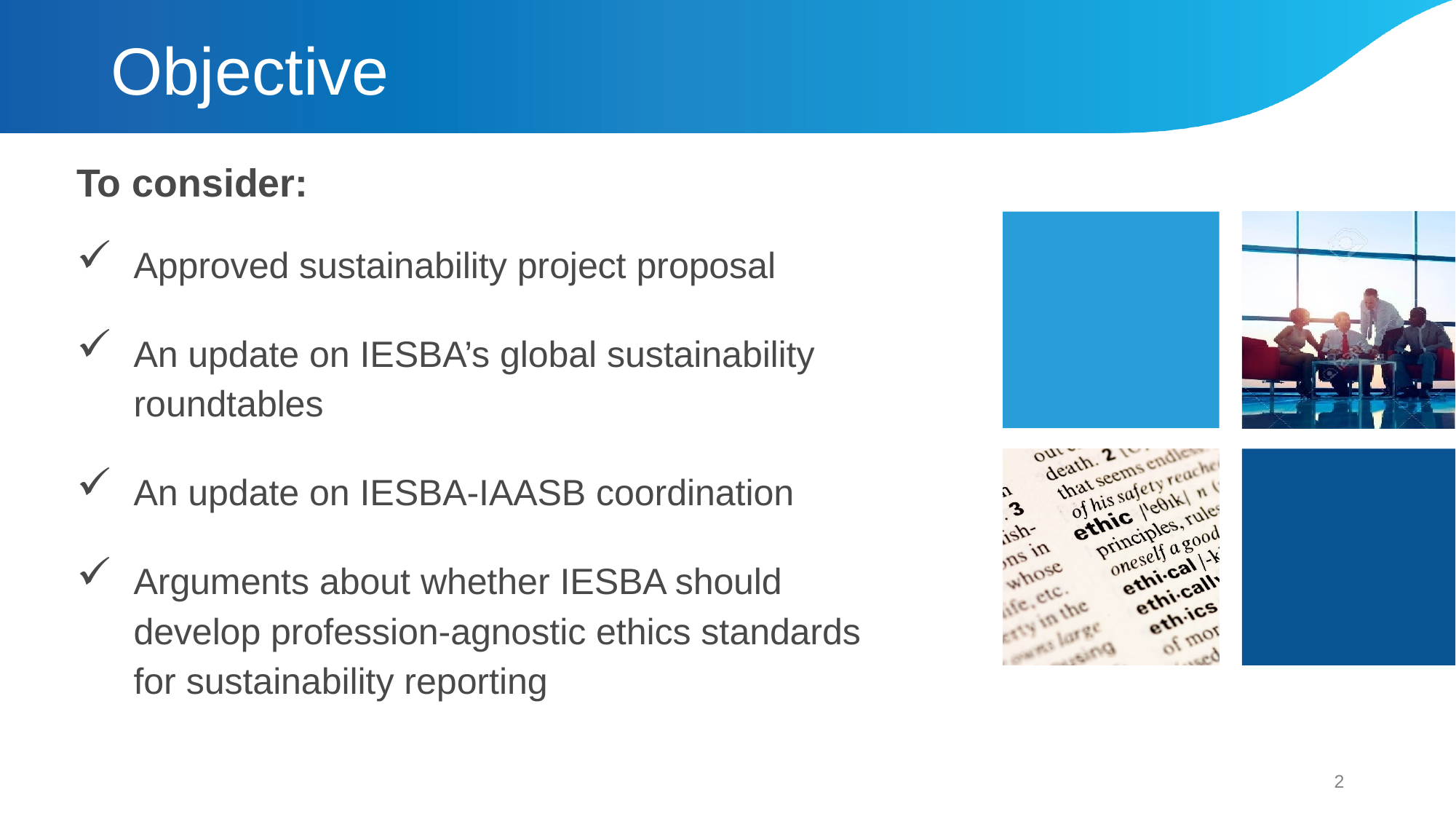

# Objective
To consider:
Approved sustainability project proposal
An update on IESBA’s global sustainability roundtables
An update on IESBA-IAASB coordination
Arguments about whether IESBA should develop profession-agnostic ethics standards for sustainability reporting
2